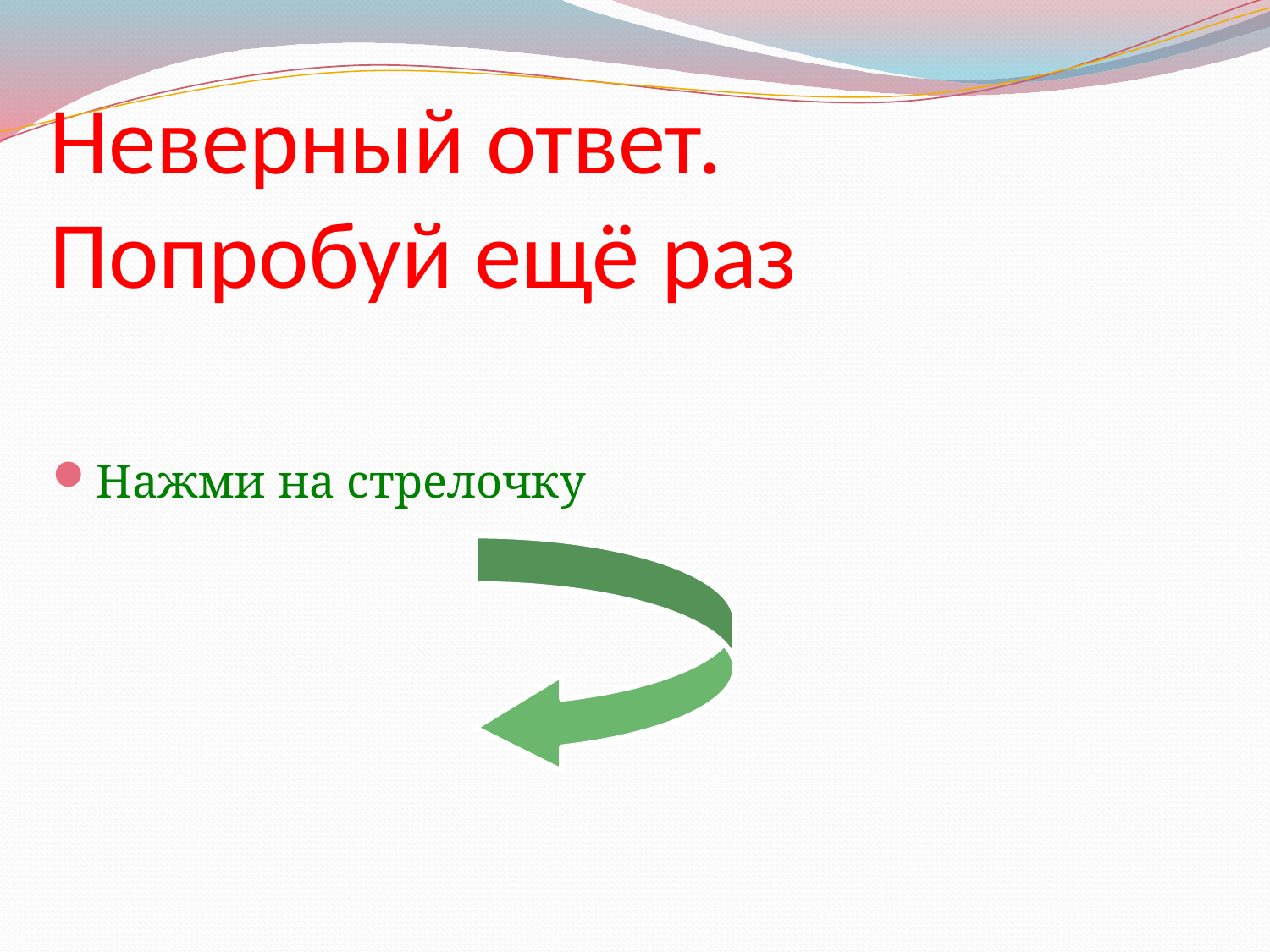

# Неверный ответ. Попробуй ещё раз
Нажми на стрелочку